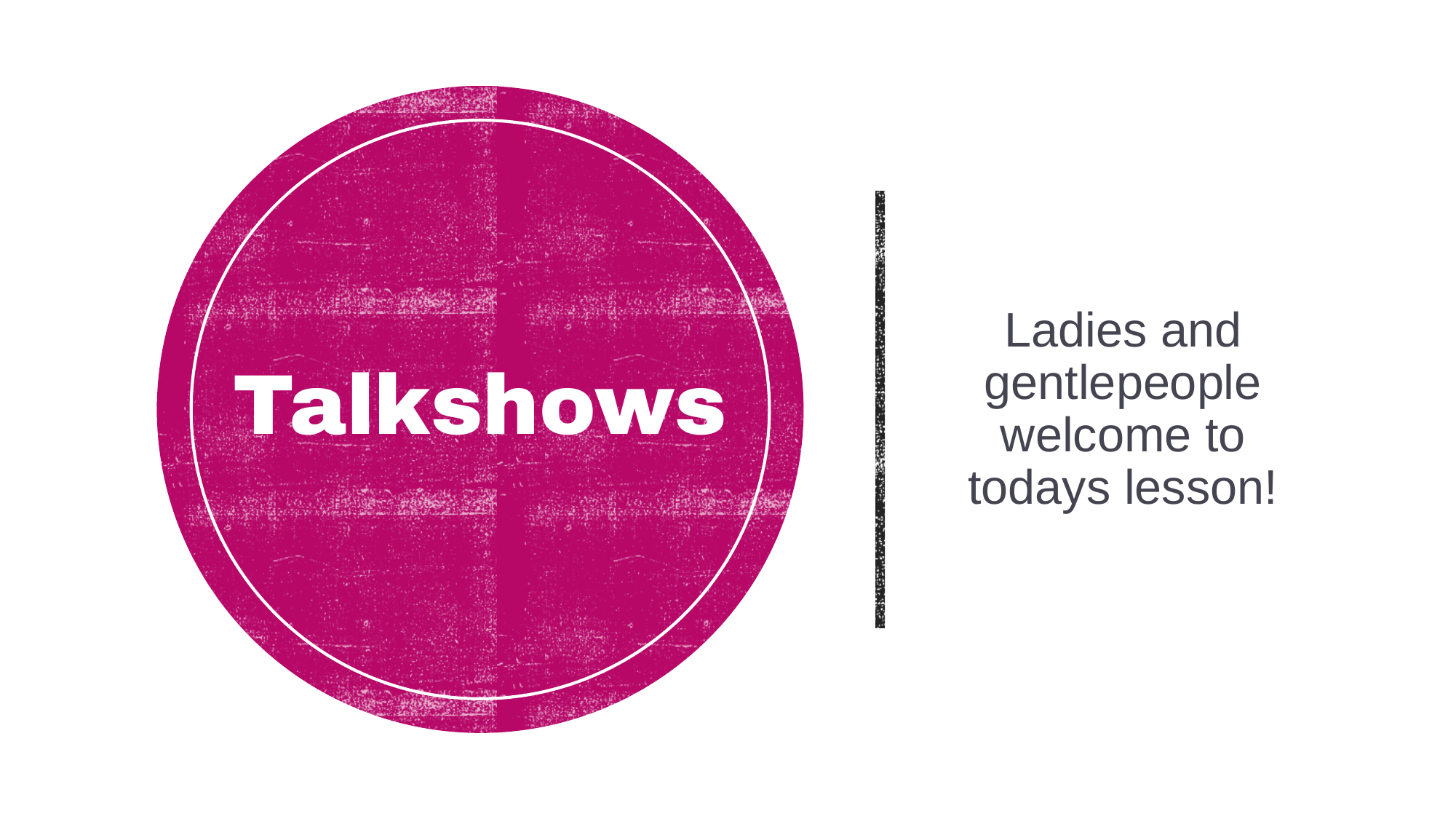

# Talkshows
Ladies and gentlepeople welcome to todays lesson!